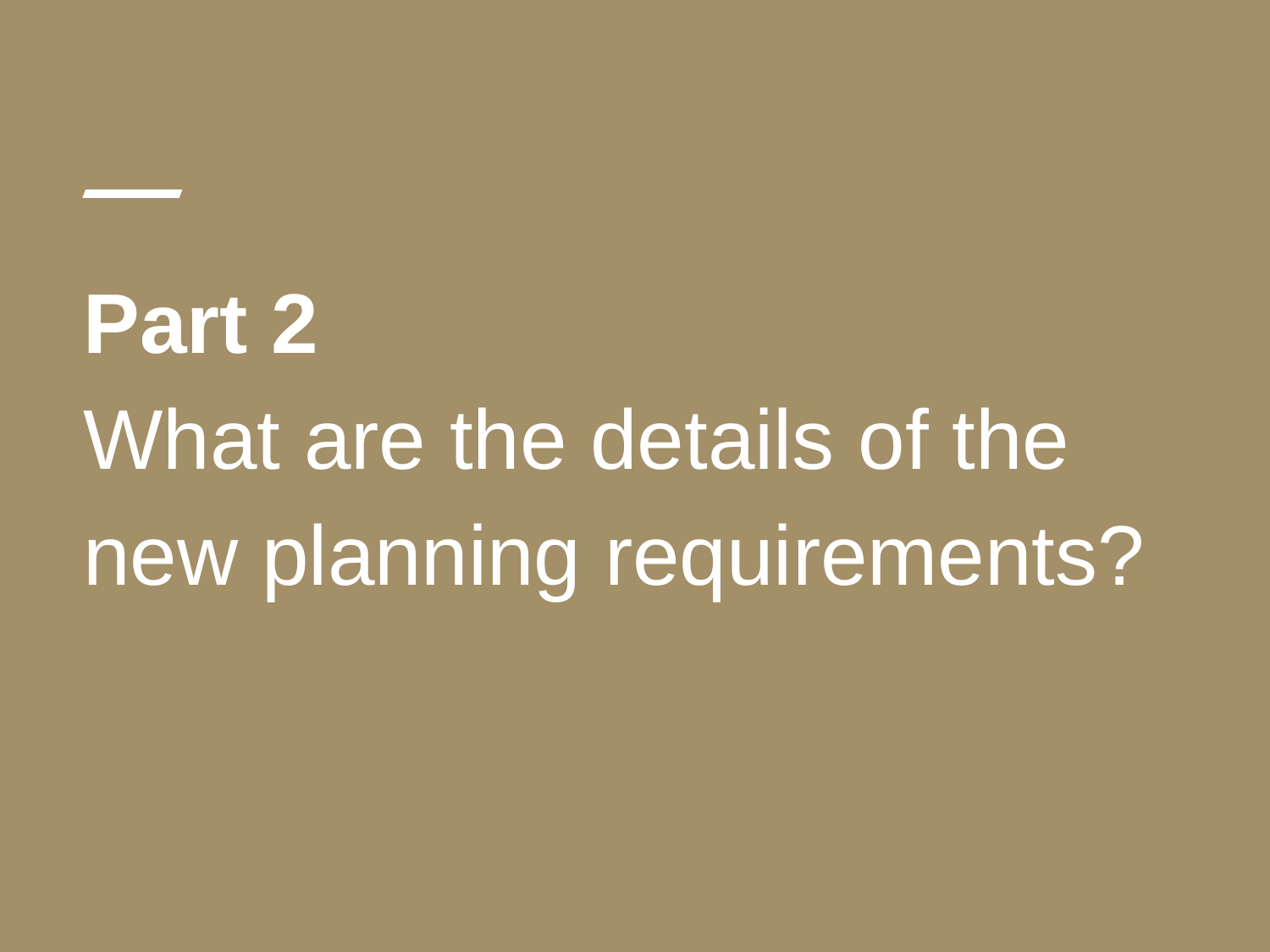

# Part 2 What are the details of the new planning requirements?